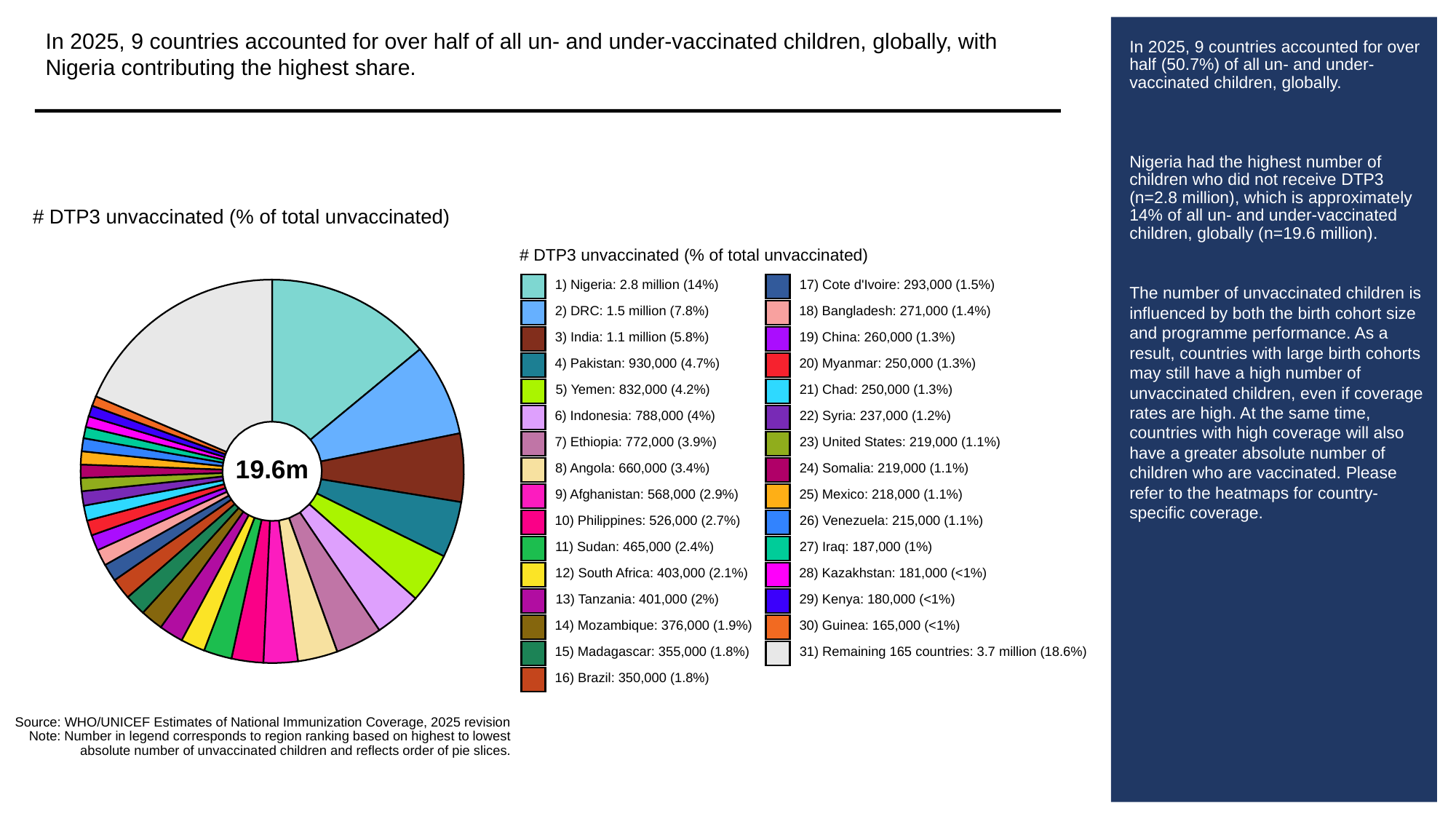

In 2025, 9 countries accounted for over half of all un- and under-vaccinated children, globally, with Nigeria contributing the highest share.
# In 2025, 9 countries accounted for over half (50.7%) of all un- and under-vaccinated children, globally.

Nigeria had the highest number of children who did not receive DTP3 (n=2.8 million), which is approximately 14% of all un- and under-vaccinated children, globally (n=19.6 million).

The number of unvaccinated children is influenced by both the birth cohort size and programme performance. As a result, countries with large birth cohorts may still have a high number of unvaccinated children, even if coverage rates are high. At the same time, countries with high coverage will also have a greater absolute number of children who are vaccinated. Please refer to the heatmaps for country-specific coverage.

# DTP3 unvaccinated (% of total unvaccinated)
# DTP3 unvaccinated (% of total unvaccinated)

1) Nigeria: 2.8 million (14%)
17) Cote d'Ivoire: 293,000 (1.5%)

2) DRC: 1.5 million (7.8%)
18) Bangladesh: 271,000 (1.4%)

3) India: 1.1 million (5.8%)
19) China: 260,000 (1.3%)

4) Pakistan: 930,000 (4.7%)
20) Myanmar: 250,000 (1.3%)

5) Yemen: 832,000 (4.2%)
21) Chad: 250,000 (1.3%)

6) Indonesia: 788,000 (4%)
22) Syria: 237,000 (1.2%)

7) Ethiopia: 772,000 (3.9%)
23) United States: 219,000 (1.1%)

19.6m
8) Angola: 660,000 (3.4%)
24) Somalia: 219,000 (1.1%)

9) Afghanistan: 568,000 (2.9%)
25) Mexico: 218,000 (1.1%)

10) Philippines: 526,000 (2.7%)
26) Venezuela: 215,000 (1.1%)

11) Sudan: 465,000 (2.4%)
27) Iraq: 187,000 (1%)

12) South Africa: 403,000 (2.1%)
28) Kazakhstan: 181,000 (<1%)

13) Tanzania: 401,000 (2%)
29) Kenya: 180,000 (<1%)

14) Mozambique: 376,000 (1.9%)
30) Guinea: 165,000 (<1%)

15) Madagascar: 355,000 (1.8%)
31) Remaining 165 countries: 3.7 million (18.6%)

16) Brazil: 350,000 (1.8%)
Source: WHO/UNICEF Estimates of National Immunization Coverage, 2025 revision
Note: Number in legend corresponds to region ranking based on highest to lowest
absolute number of unvaccinated children and reflects order of pie slices.